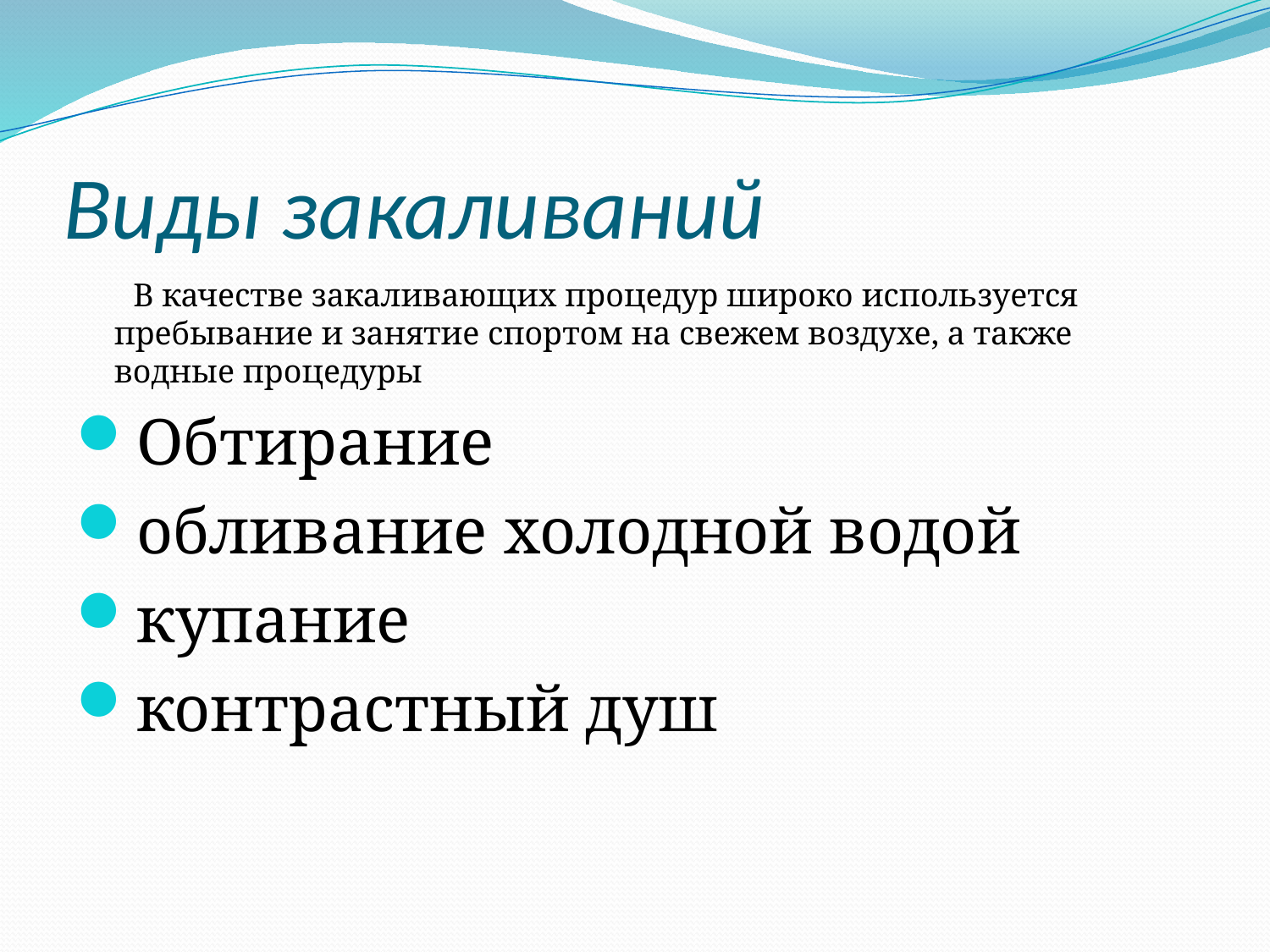

# Виды закаливаний
         В качестве закаливающих процедур широко используется пребывание и занятие спортом на свежем воздухе, а также водные процедуры
Обтирание
обливание холодной водой
купание
контрастный душ